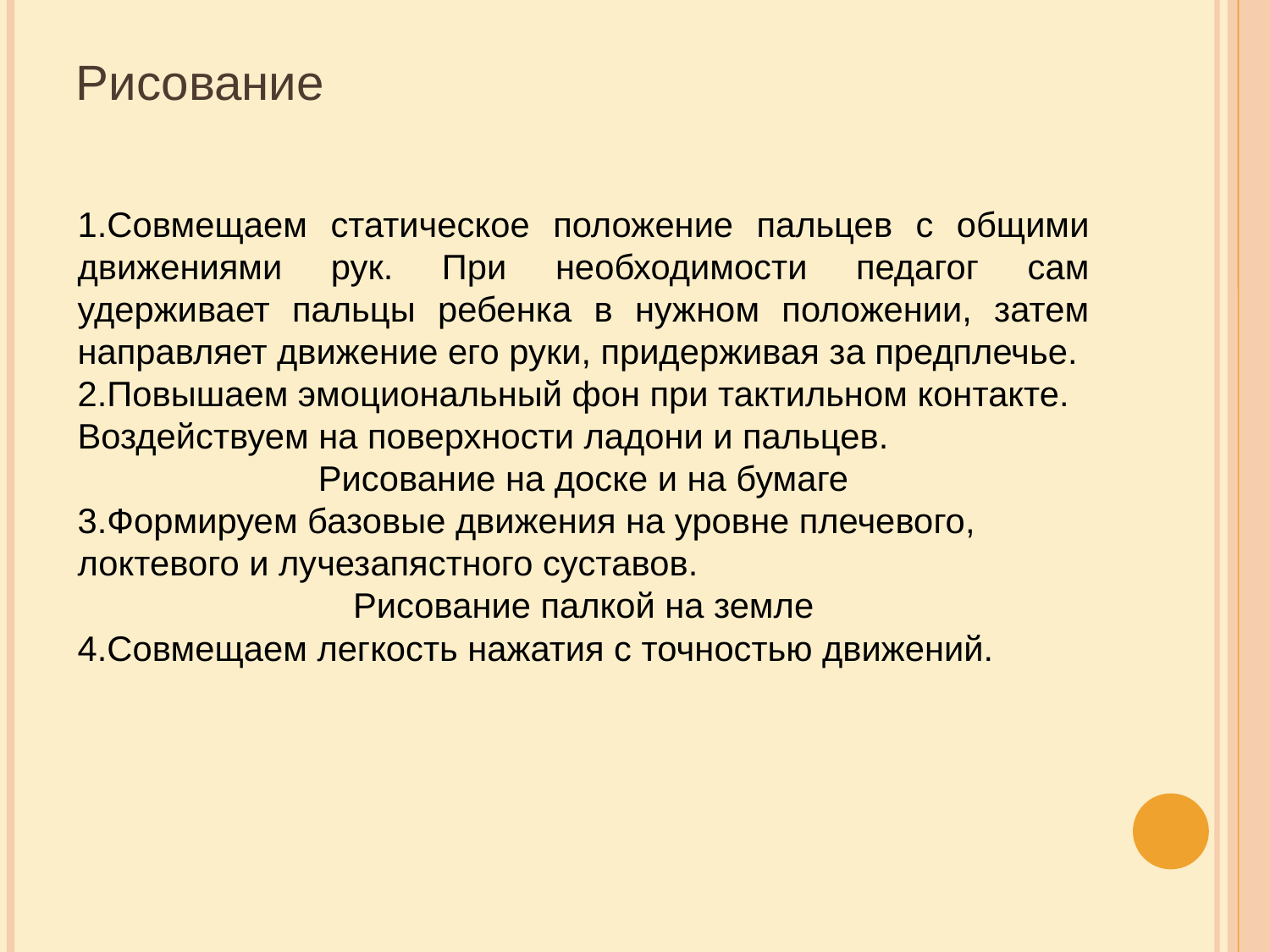

Рисование

1.Совмещаем статическое положение пальцев с общими движениями рук. При необходимости педагог сам удерживает пальцы ребенка в нужном положении, затем направляет движение его руки, придерживая за предплечье.
2.Повышаем эмоциональный фон при тактильном контакте. Воздействуем на поверхности ладони и пальцев.
Рисование на доске и на бумаге
3.Формируем базовые движения на уровне плечевого, локтевого и лучезапястного суставов.
Рисование палкой на земле
4.Совмещаем легкость нажатия с точностью движений.